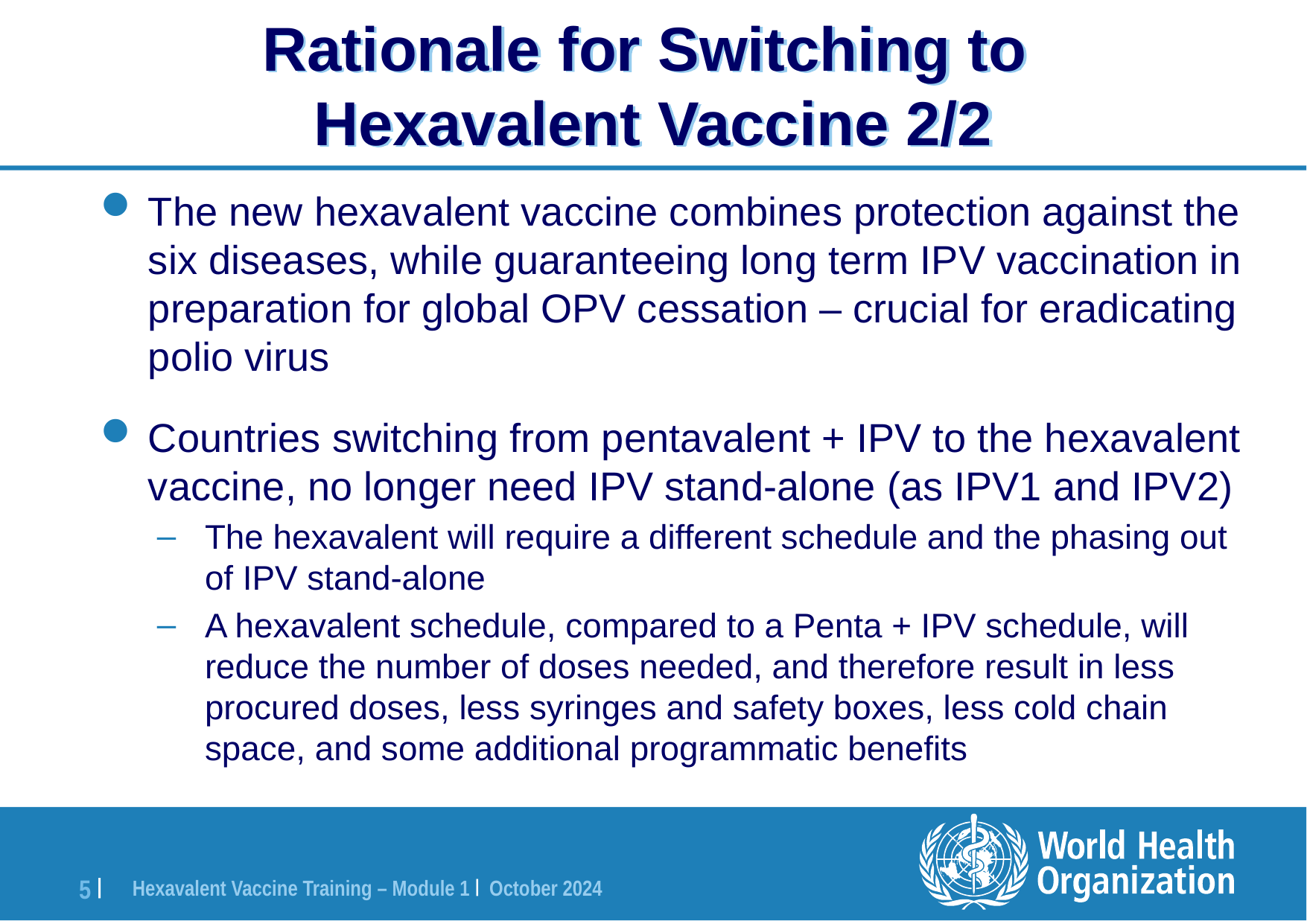

# Rationale for Switching to Hexavalent Vaccine 2/2
The new hexavalent vaccine combines protection against the six diseases, while guaranteeing long term IPV vaccination in preparation for global OPV cessation – crucial for eradicating polio virus
Countries switching from pentavalent + IPV to the hexavalent vaccine, no longer need IPV stand-alone (as IPV1 and IPV2)
The hexavalent will require a different schedule and the phasing out of IPV stand-alone
A hexavalent schedule, compared to a Penta + IPV schedule, will reduce the number of doses needed, and therefore result in less procured doses, less syringes and safety boxes, less cold chain space, and some additional programmatic benefits